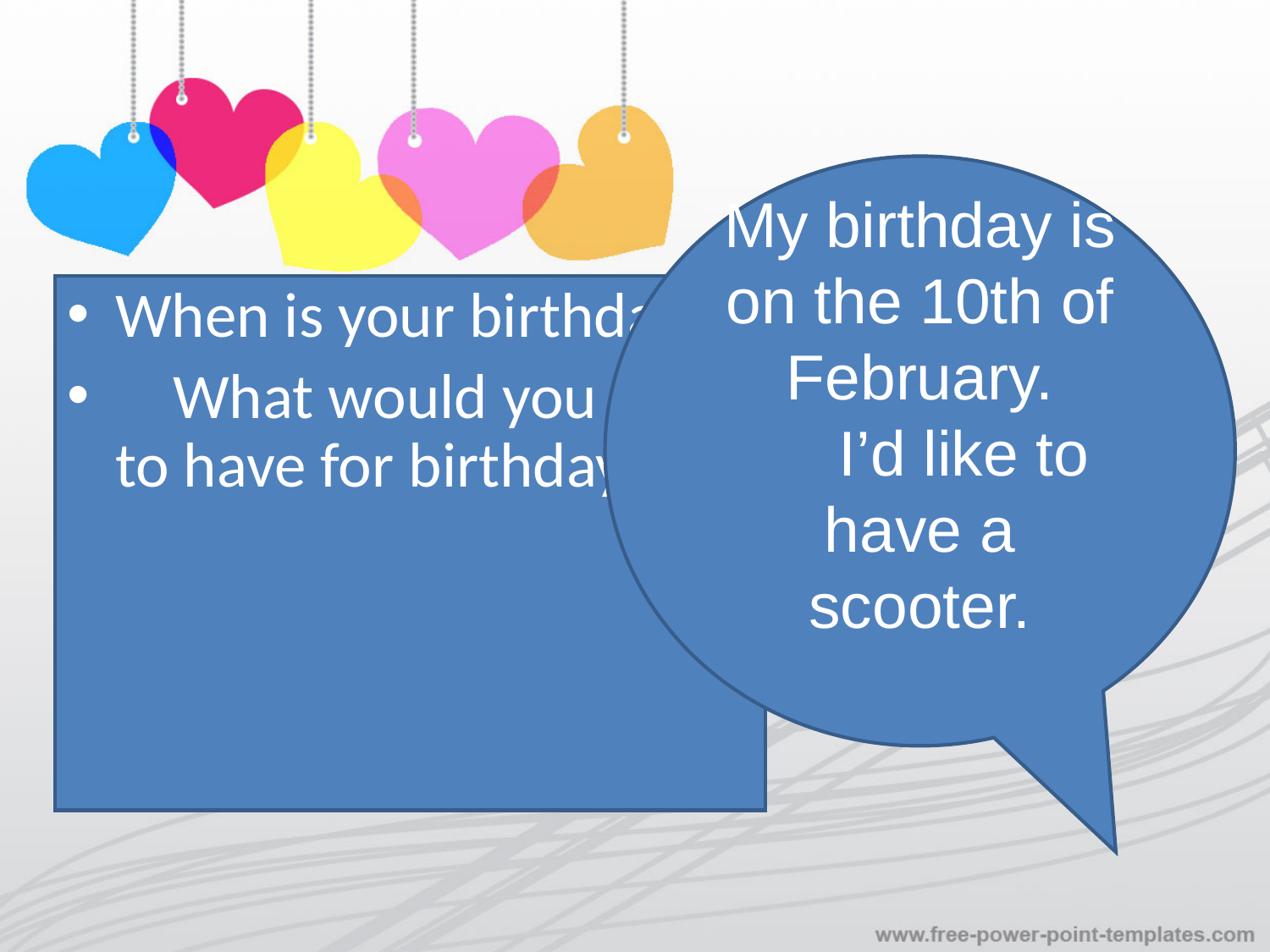

#

My birthday is on the 10th of February.
     I’d like to have a scooter.

When is your birthday?
    What would you like to have for birthday?